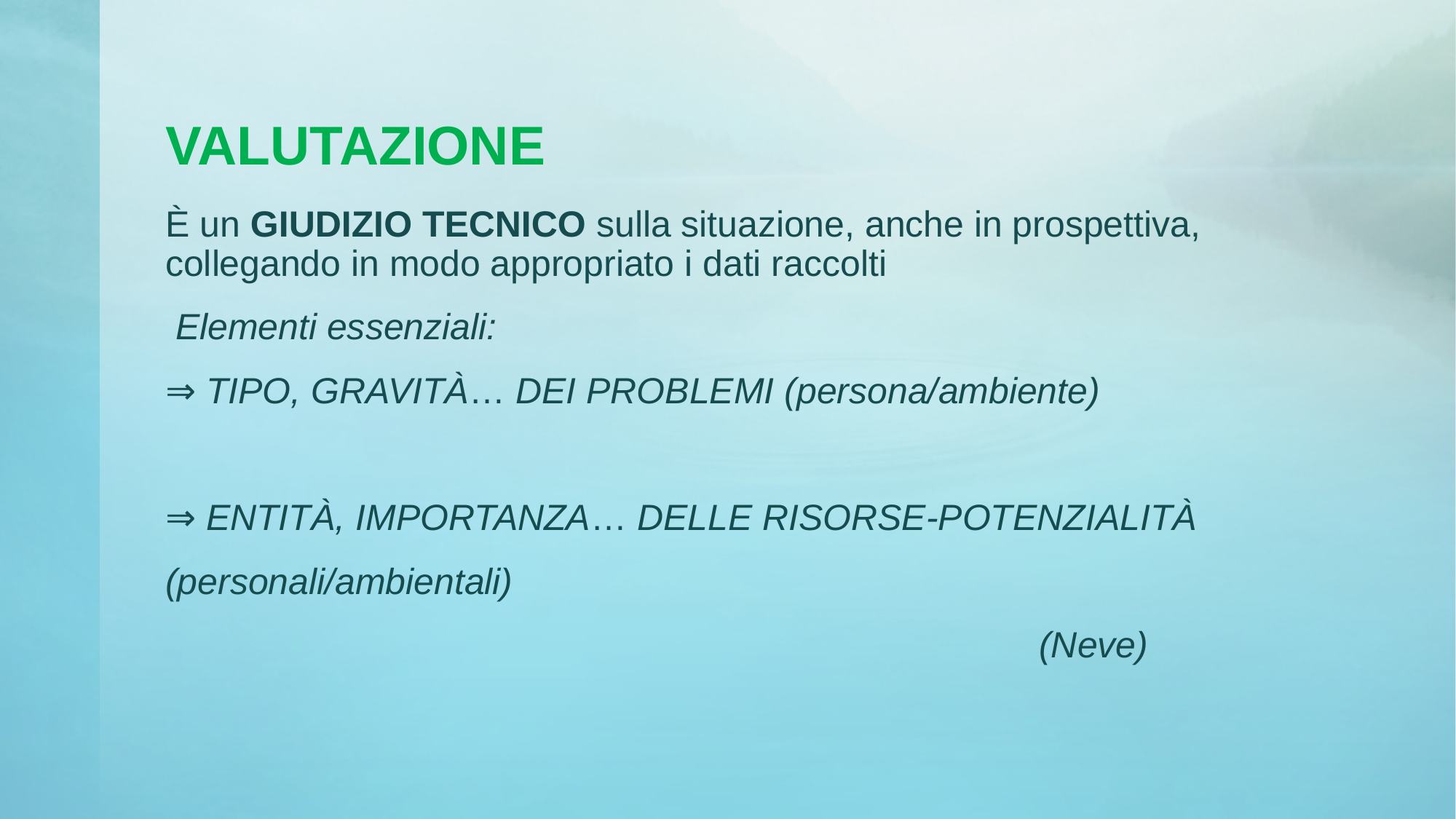

# VALUTAZIONE
È un GIUDIZIO TECNICO sulla situazione, anche in prospettiva, collegando in modo appropriato i dati raccolti
 Elementi essenziali:
⇒ TIPO, GRAVITÀ… DEI PROBLEMI (persona/ambiente)

⇒ ENTITÀ, IMPORTANZA… DELLE RISORSE-POTENZIALITÀ
(personali/ambientali)
								(Neve)